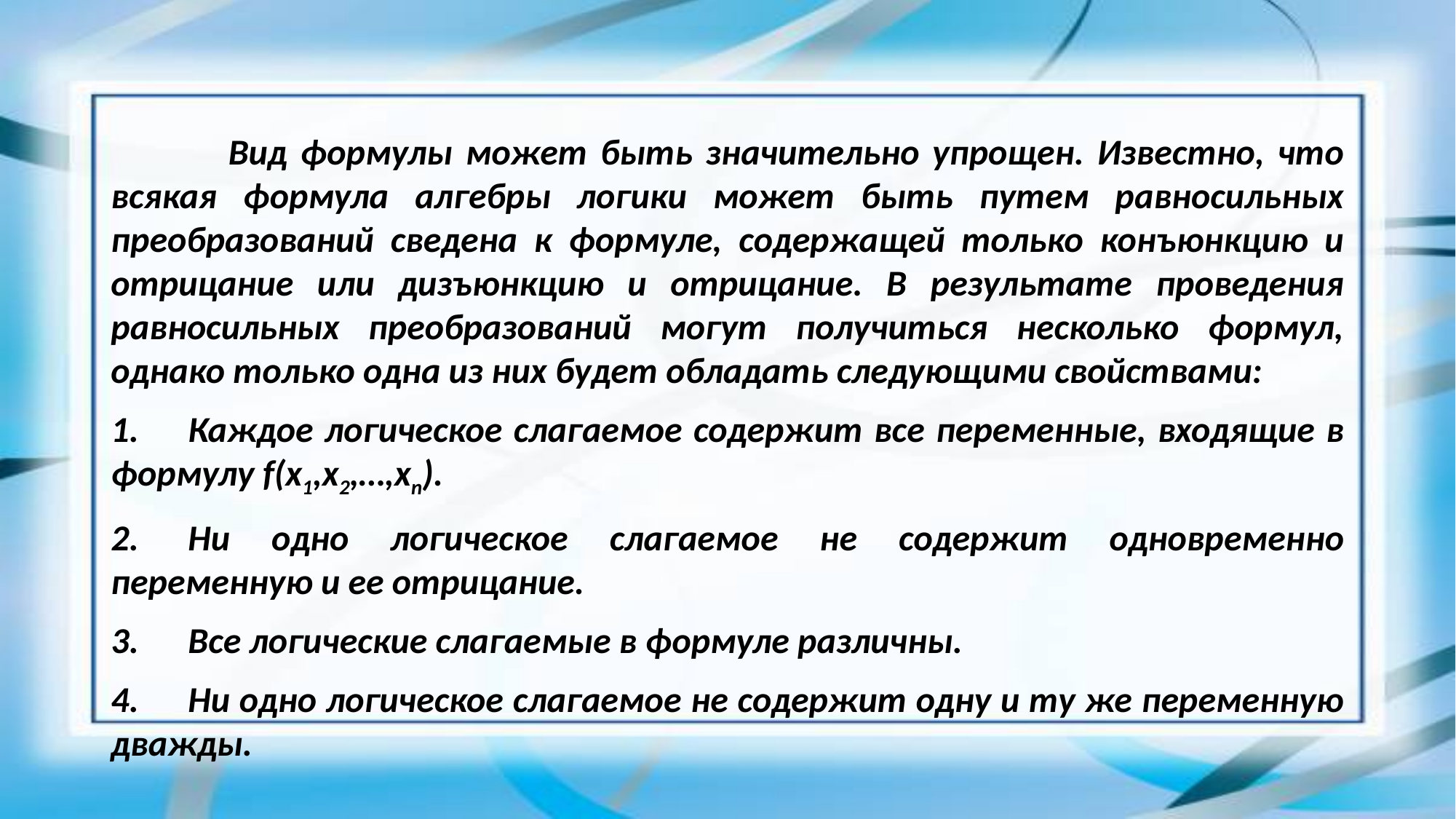

Вид формулы может быть значительно упрощен. Известно, что всякая формула алгебры логики может быть путем равносильных преобразований сведена к формуле, содержащей только конъюнкцию и отрицание или дизъюнкцию и отрицание. В результате проведения равносильных преобразований могут получиться несколько формул, однако только одна из них будет обладать следующими свойствами:
1.      Каждое логическое слагаемое содержит все переменные, входящие в формулу f(x1,x2,…,xn).
2.      Ни одно логическое слагаемое не содержит одновременно переменную и ее отрицание.
3.      Все логические слагаемые в формуле различны.
4.      Ни одно логическое слагаемое не содержит одну и ту же переменную дважды.